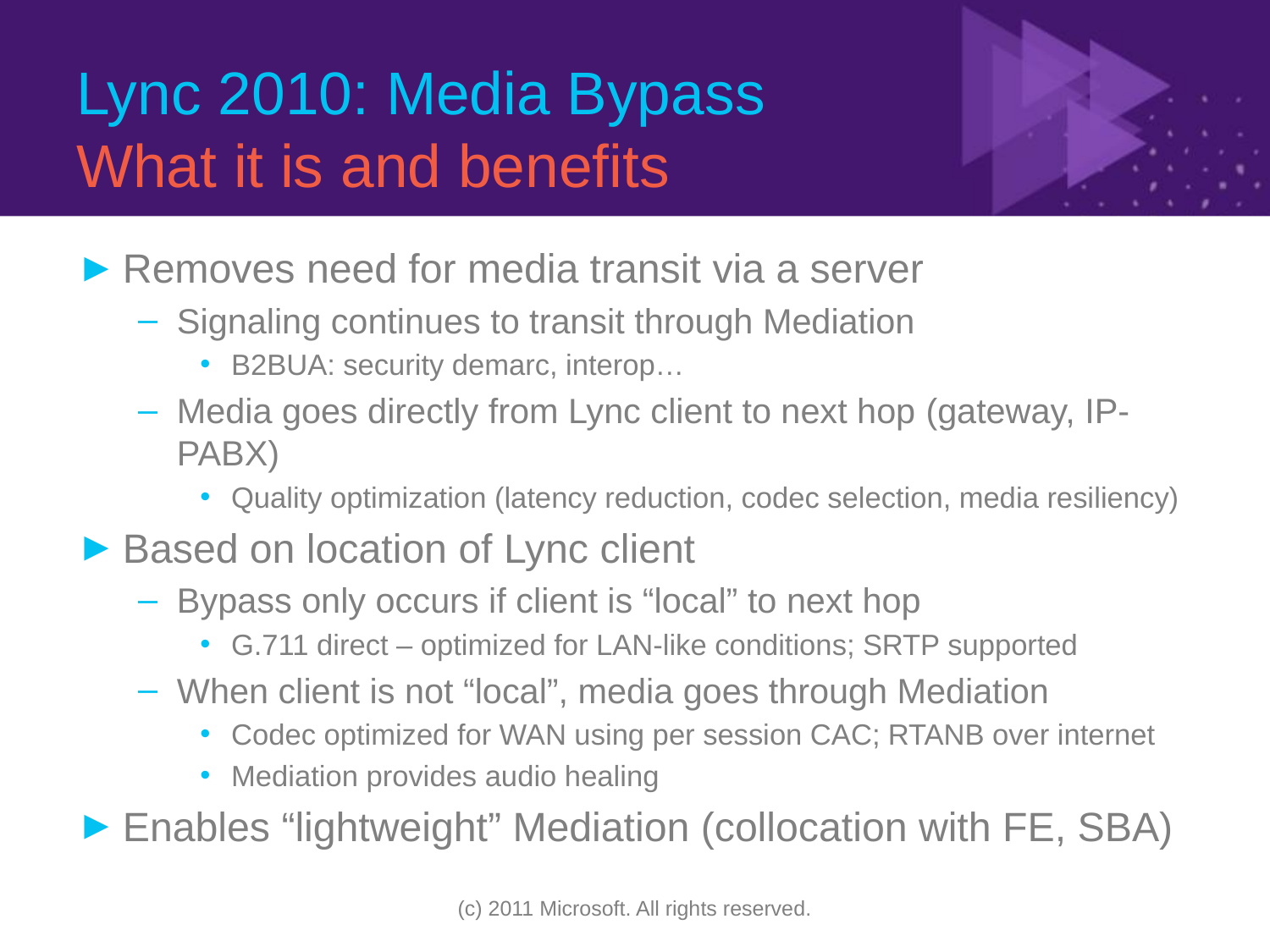

# Lync 2010: Media Bypass What it is and benefits
Removes need for media transit via a server
Signaling continues to transit through Mediation
B2BUA: security demarc, interop…
Media goes directly from Lync client to next hop (gateway, IP-PABX)
Quality optimization (latency reduction, codec selection, media resiliency)
Based on location of Lync client
Bypass only occurs if client is “local” to next hop
G.711 direct – optimized for LAN-like conditions; SRTP supported
When client is not “local”, media goes through Mediation
Codec optimized for WAN using per session CAC; RTANB over internet
Mediation provides audio healing
Enables “lightweight” Mediation (collocation with FE, SBA)
(c) 2011 Microsoft. All rights reserved.